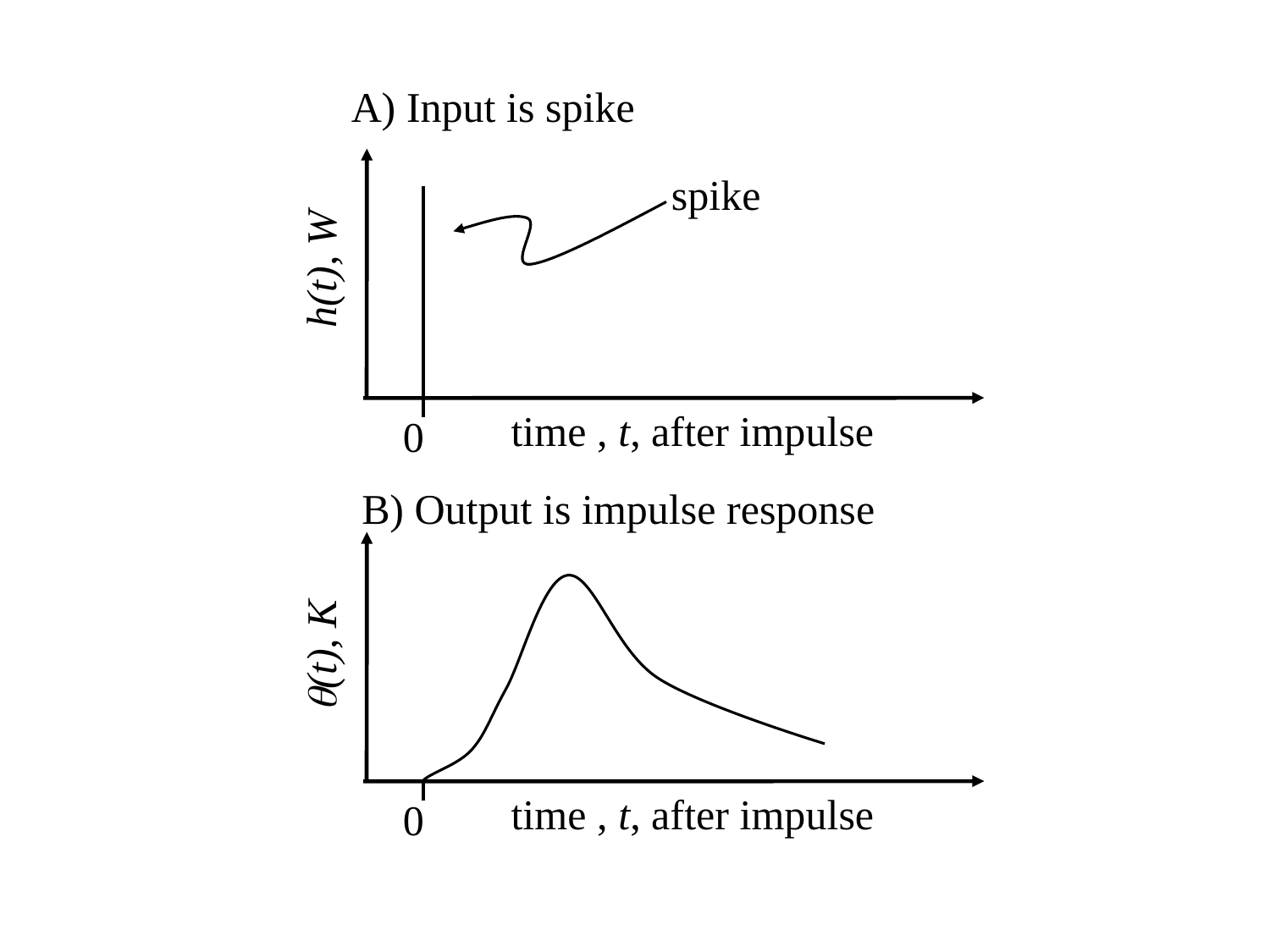

A) Input is spike
h(t), W
time , t, after impulse
0

θ(t), K
time , t, after impulse
0
spike

B) Output is impulse response